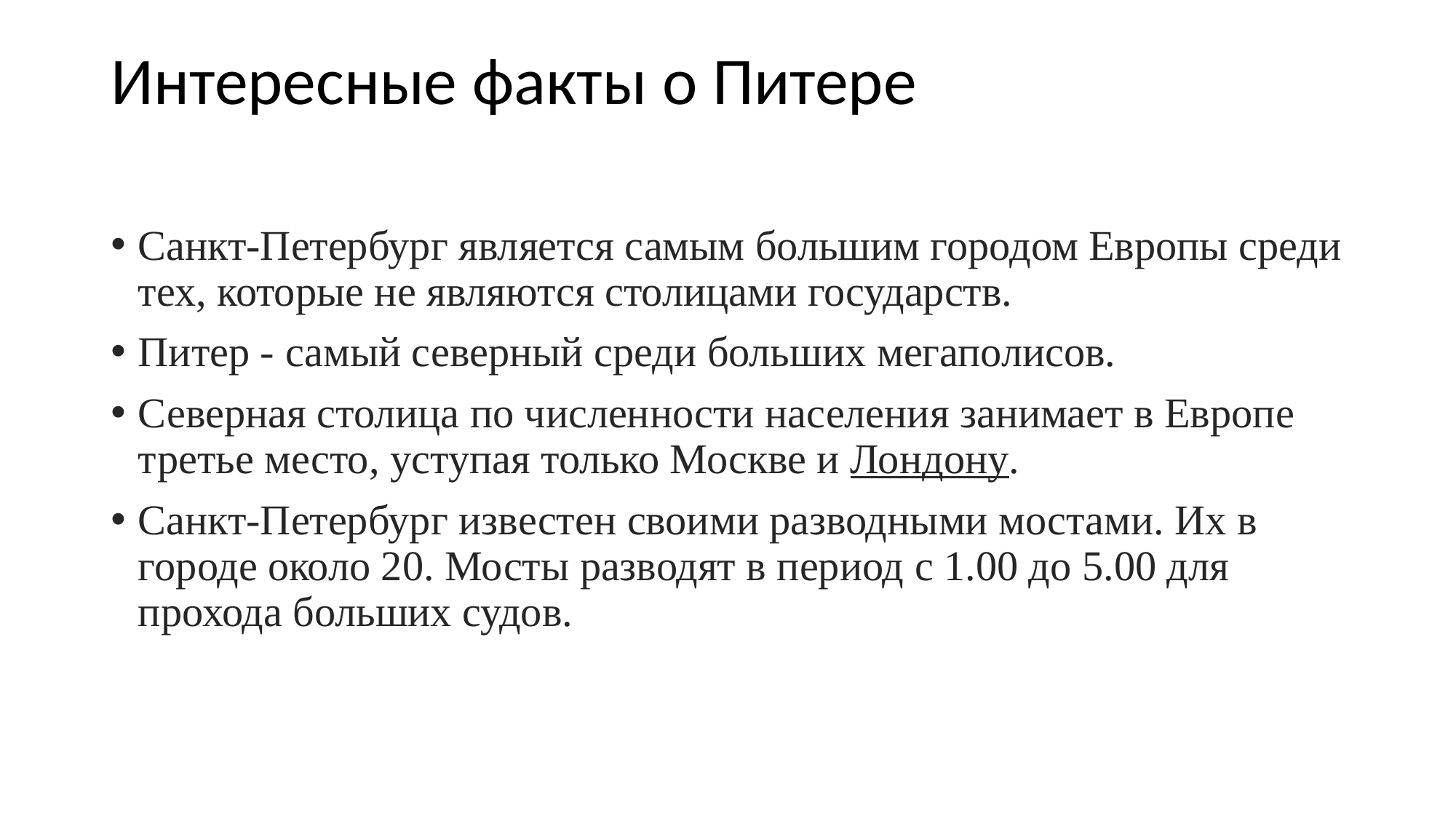

# Интересные факты о Питере
Санкт-Петербург является самым большим городом Европы среди тех, которые не являются столицами государств.
Питер - самый северный среди больших мегаполисов.
Северная столица по численности населения занимает в Европе третье место, уступая только Москве и Лондону.
Санкт-Петербург известен своими разводными мостами. Их в городе около 20. Мосты разводят в период с 1.00 до 5.00 для прохода больших судов.